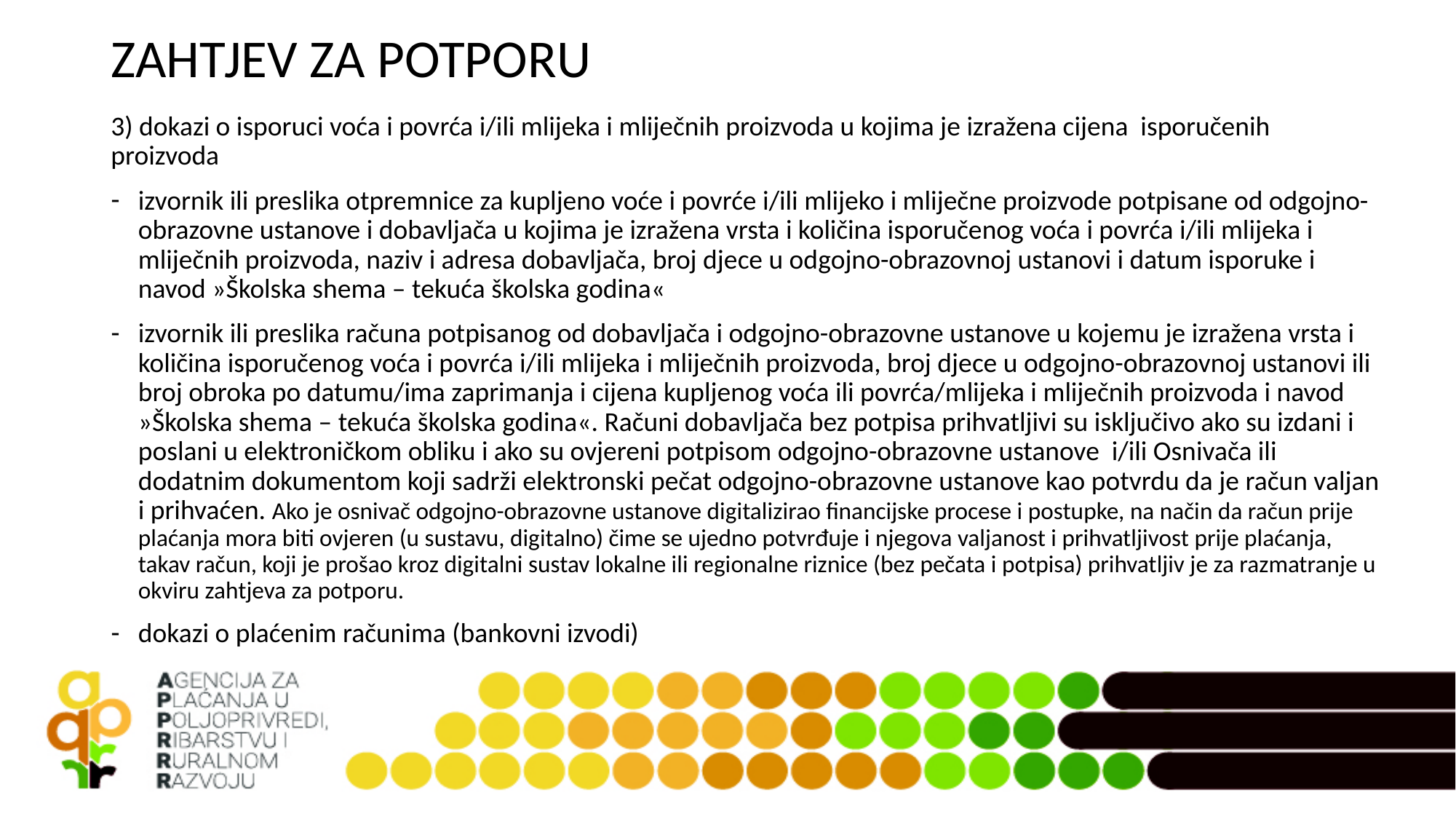

# ZAHTJEV ZA POTPORU
3) dokazi o isporuci voća i povrća i/ili mlijeka i mliječnih proizvoda u kojima je izražena cijena  isporučenih proizvoda
izvornik ili preslika otpremnice za kupljeno voće i povrće i/ili mlijeko i mliječne proizvode potpisane od odgojno-obrazovne ustanove i dobavljača u kojima je izražena vrsta i količina isporučenog voća i povrća i/ili mlijeka i mliječnih proizvoda, naziv i adresa dobavljača, broj djece u odgojno-obrazovnoj ustanovi i datum isporuke i navod »Školska shema – tekuća školska godina«
izvornik ili preslika računa potpisanog od dobavljača i odgojno-obrazovne ustanove u kojemu je izražena vrsta i količina isporučenog voća i povrća i/ili mlijeka i mliječnih proizvoda, broj djece u odgojno-obrazovnoj ustanovi ili broj obroka po datumu/ima zaprimanja i cijena kupljenog voća ili povrća/mlijeka i mliječnih proizvoda i navod »Školska shema – tekuća školska godina«. Računi dobavljača bez potpisa prihvatljivi su isključivo ako su izdani i poslani u elektroničkom obliku i ako su ovjereni potpisom odgojno-obrazovne ustanove  i/ili Osnivača ili dodatnim dokumentom koji sadrži elektronski pečat odgojno-obrazovne ustanove kao potvrdu da je račun valjan i prihvaćen. Ako je osnivač odgojno-obrazovne ustanove digitalizirao financijske procese i postupke, na način da račun prije plaćanja mora biti ovjeren (u sustavu, digitalno) čime se ujedno potvrđuje i njegova valjanost i prihvatljivost prije plaćanja, takav račun, koji je prošao kroz digitalni sustav lokalne ili regionalne riznice (bez pečata i potpisa) prihvatljiv je za razmatranje u okviru zahtjeva za potporu.
dokazi o plaćenim računima (bankovni izvodi)